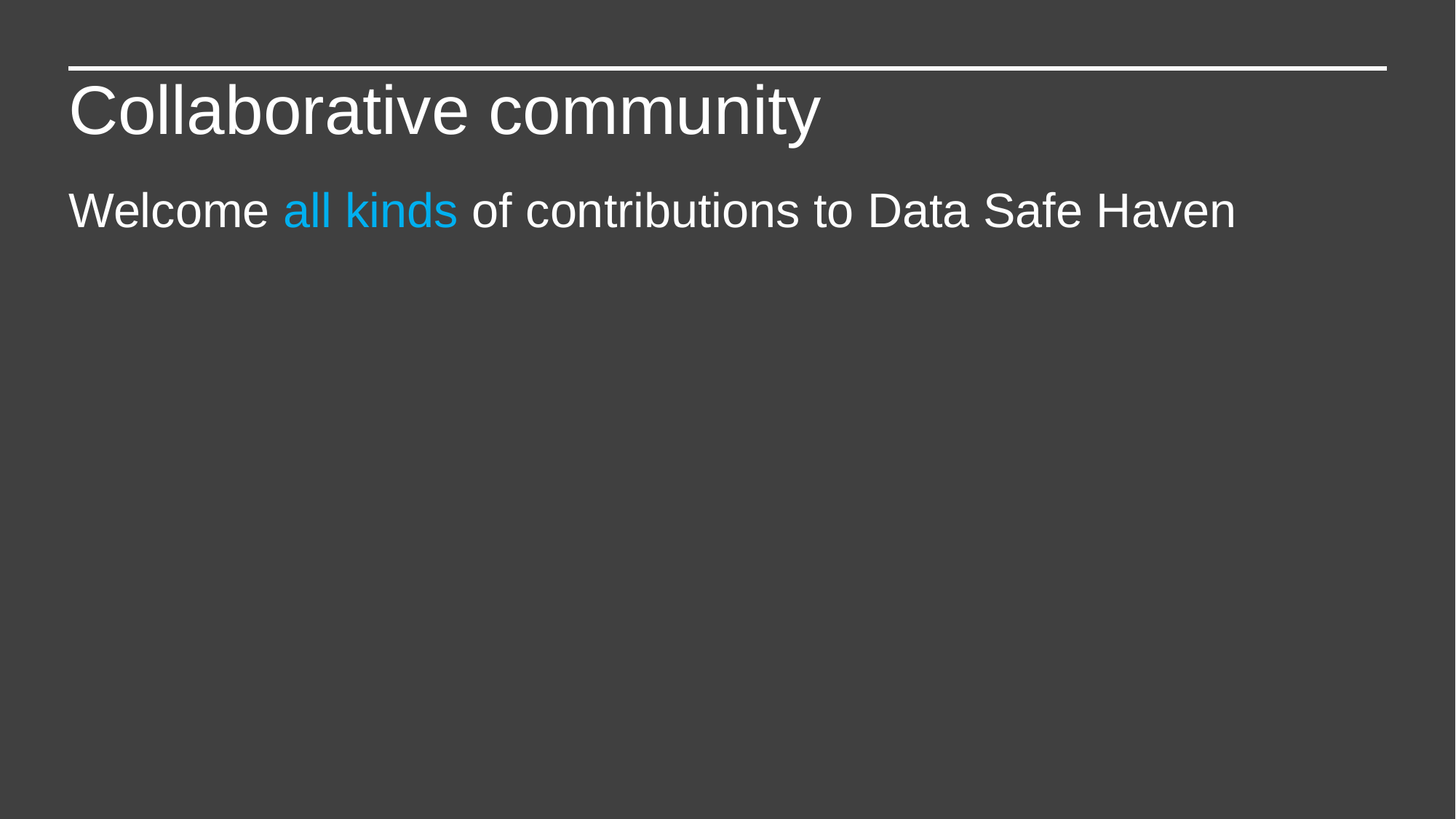

Collaborative community
Welcome all kinds of contributions to Data Safe Haven